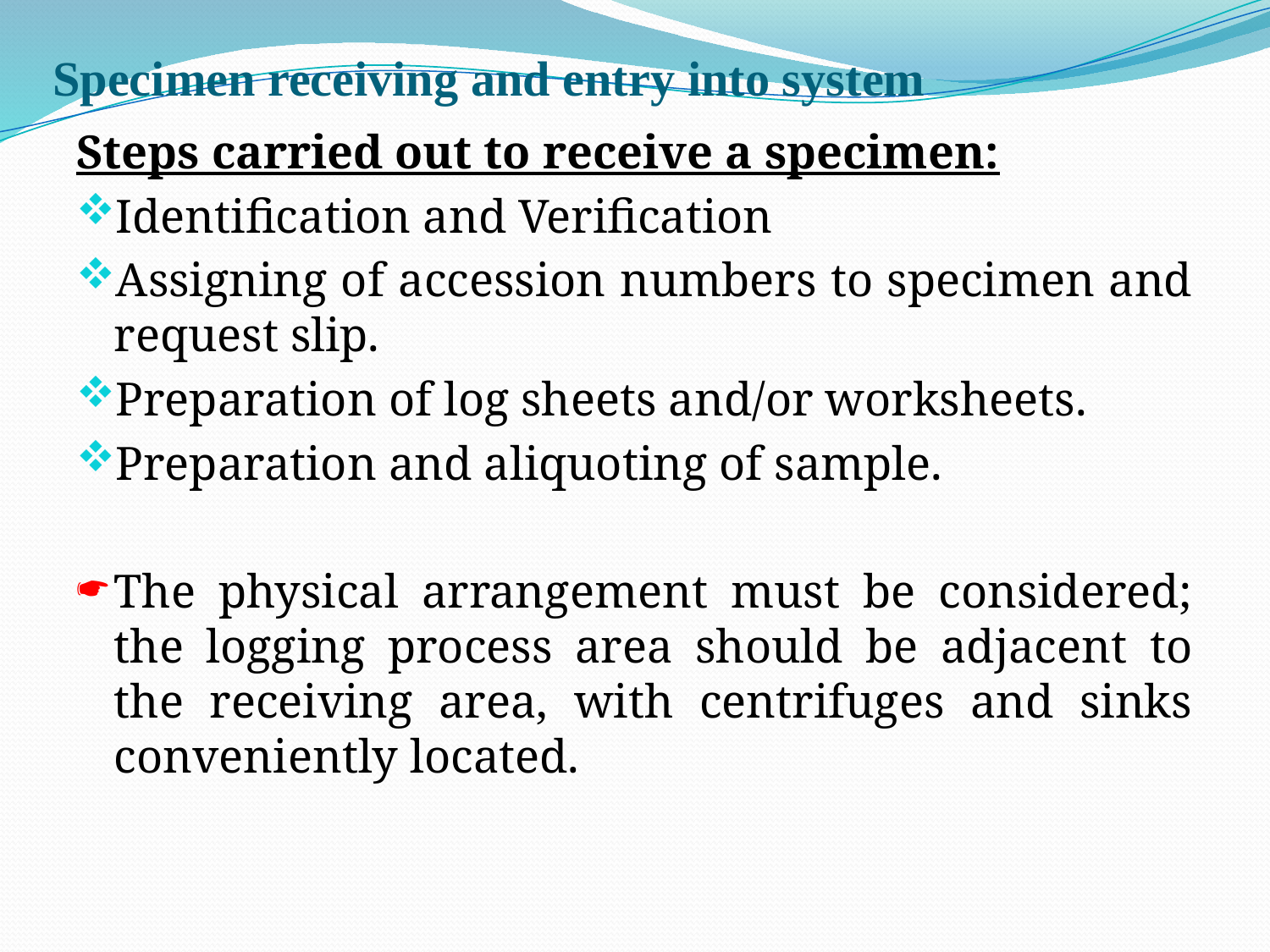

# Specimen receiving and entry into system
Steps carried out to receive a specimen:
Identification and Verification
Assigning of accession numbers to specimen and request slip.
Preparation of log sheets and/or worksheets.
Preparation and aliquoting of sample.

The physical arrangement must be considered; the logging process area should be adjacent to the receiving area, with centrifuges and sinks conveniently located.